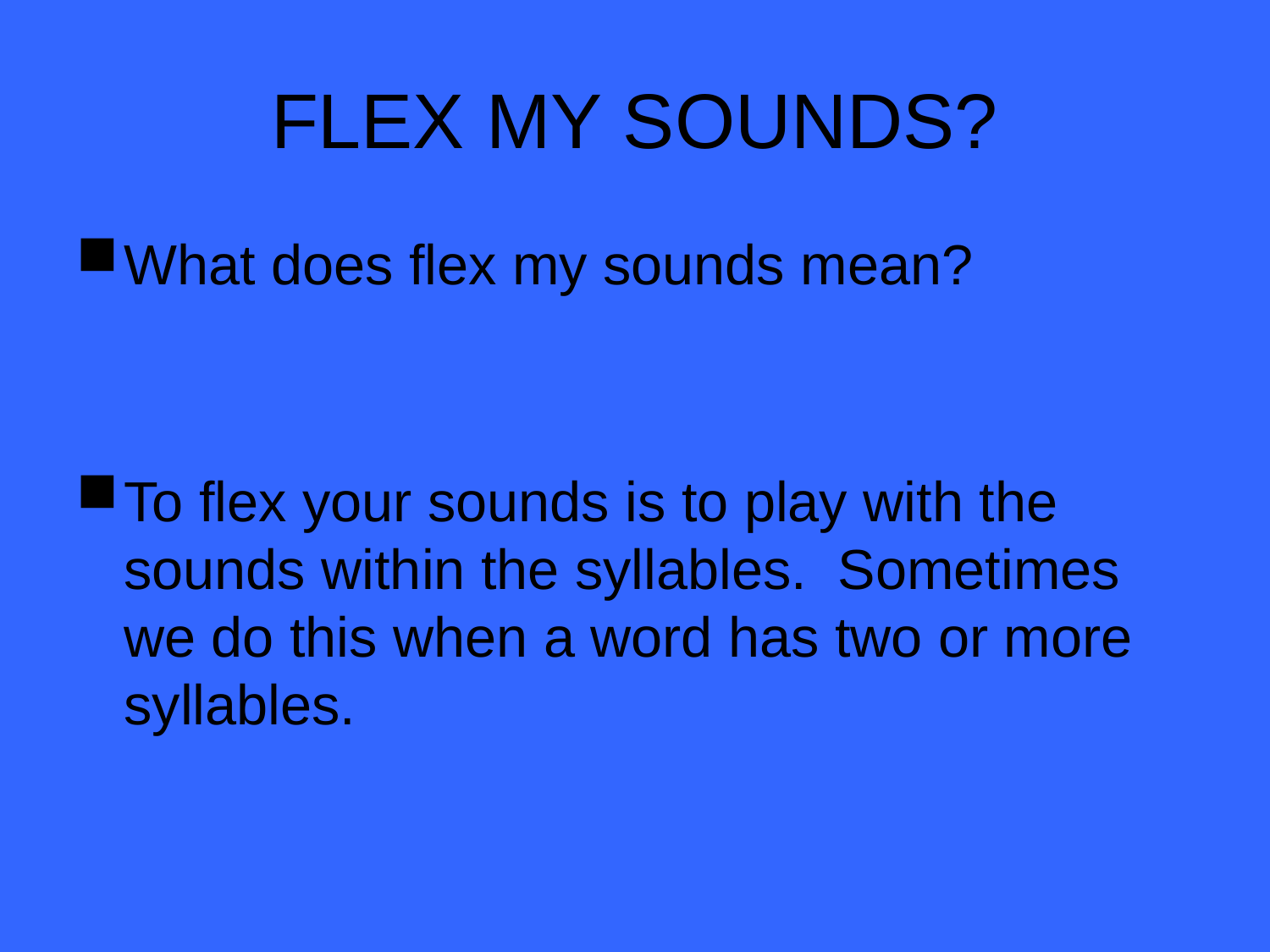

# FLEX MY SOUNDS?
What does flex my sounds mean?

To flex your sounds is to play with the sounds within the syllables.  Sometimes we do this when a word has two or more syllables.